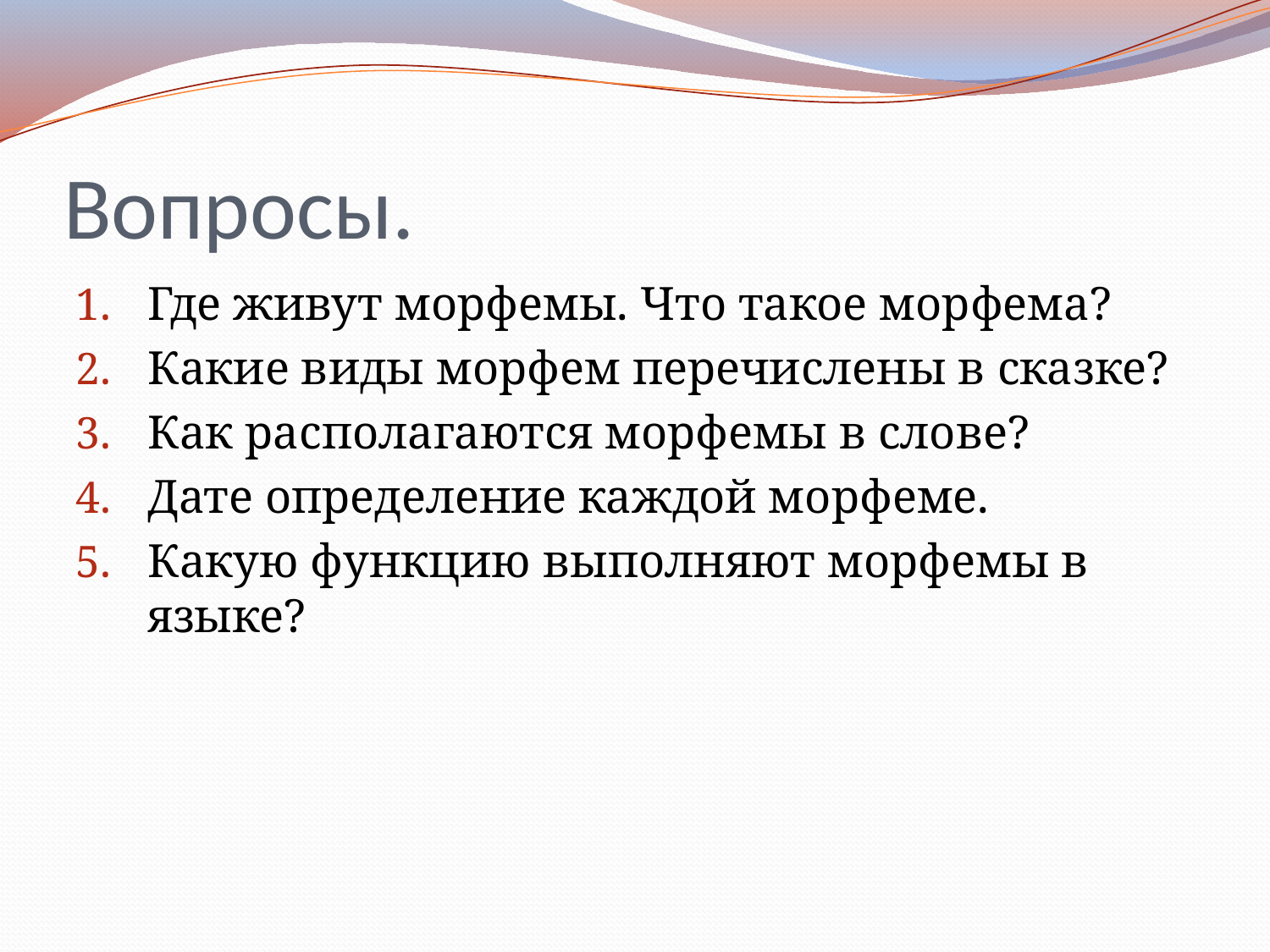

# Вопросы.
Где живут морфемы. Что такое морфема?
Какие виды морфем перечислены в сказке?
Как располагаются морфемы в слове?
Дате определение каждой морфеме.
Какую функцию выполняют морфемы в языке?